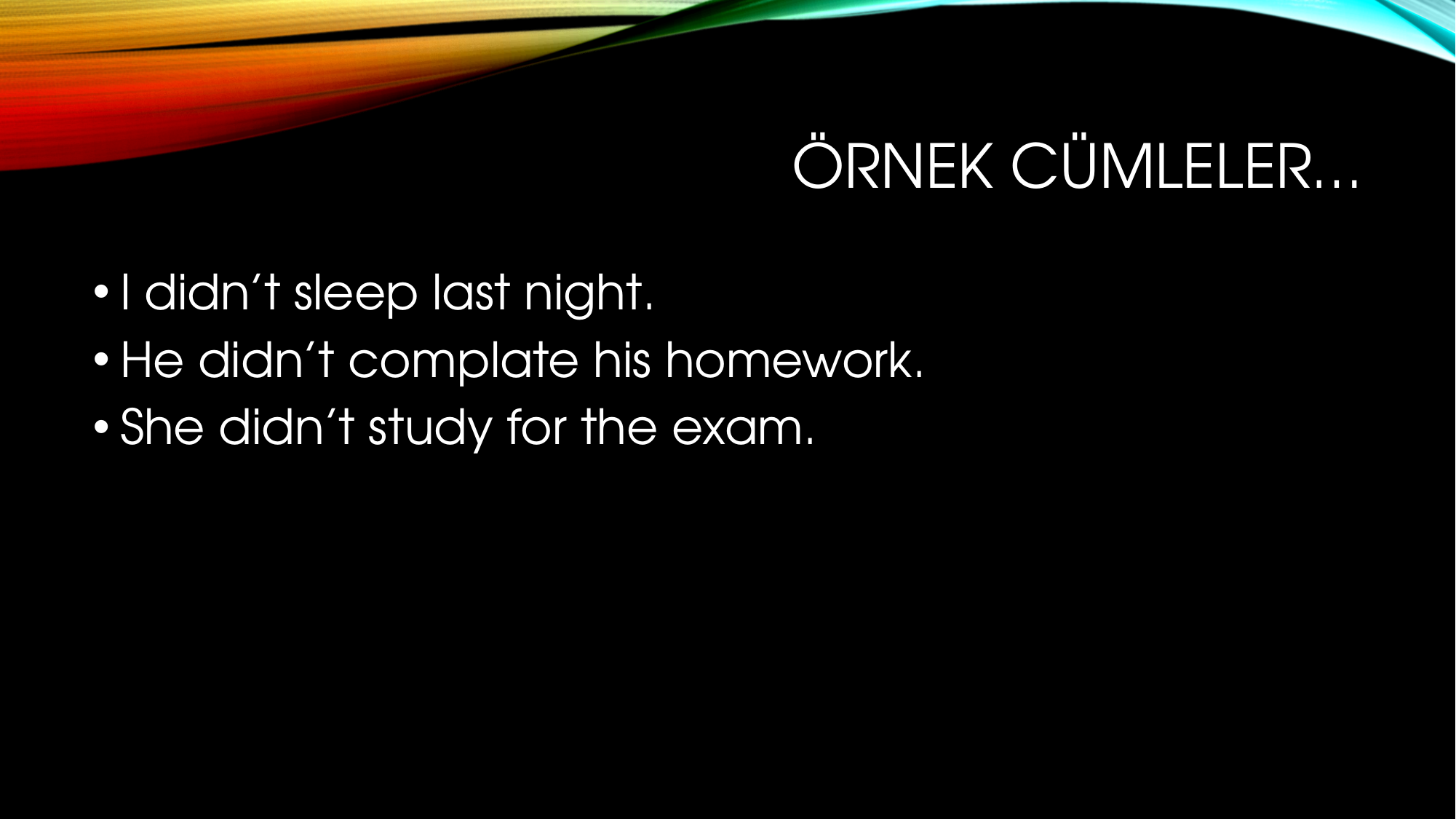

# Örnek cümleler…
I didn’t sleep last night.
He didn’t complate his homework.
She didn’t study for the exam.